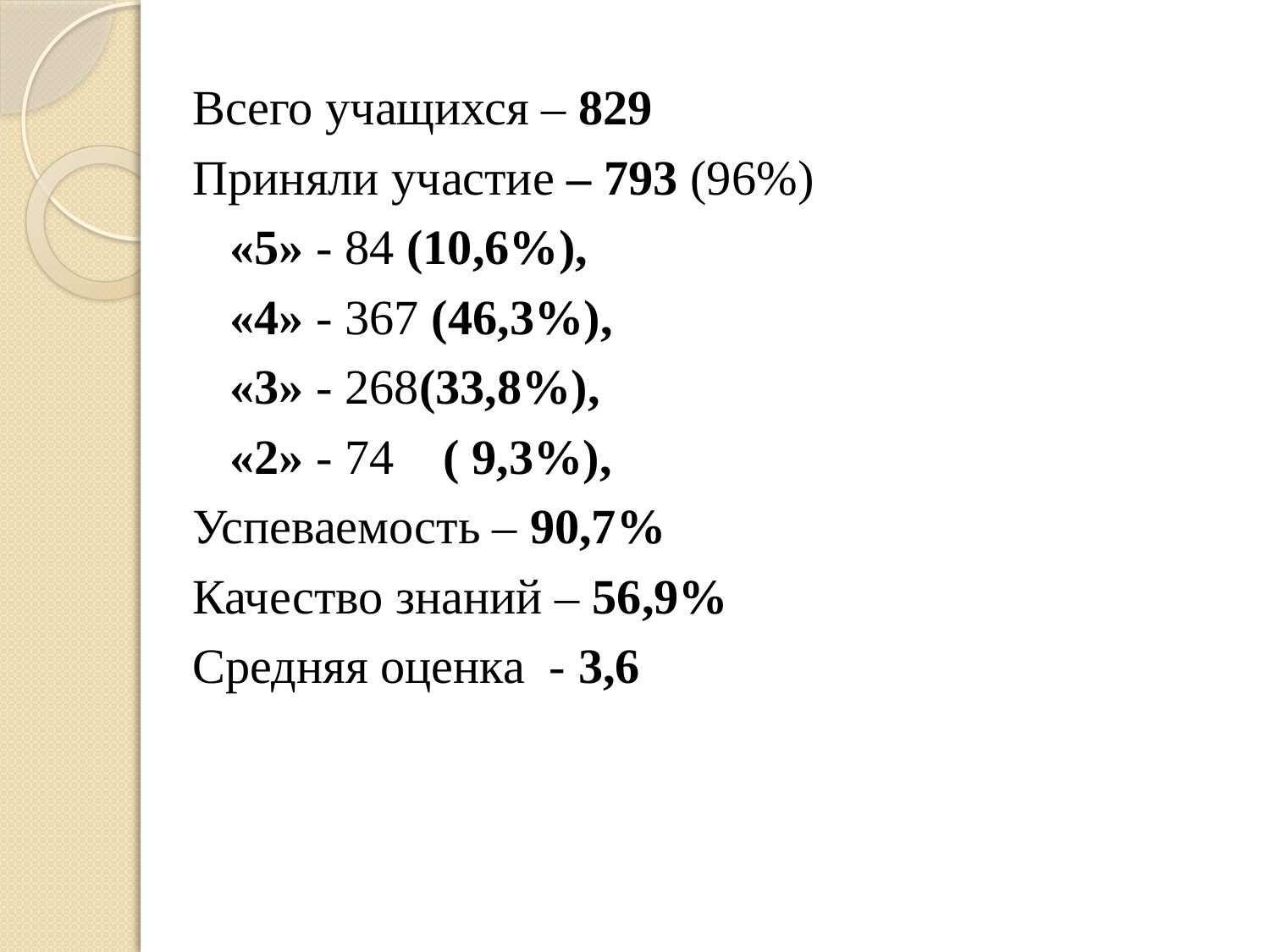

#
Всего учащихся – 829
Приняли участие – 793 (96%)
   «5» - 84 (10,6%),
   «4» - 367 (46,3%),
   «3» - 268(33,8%),
   «2» - 74    ( 9,3%),
Успеваемость – 90,7%
Качество знаний – 56,9%
Средняя оценка  - 3,6